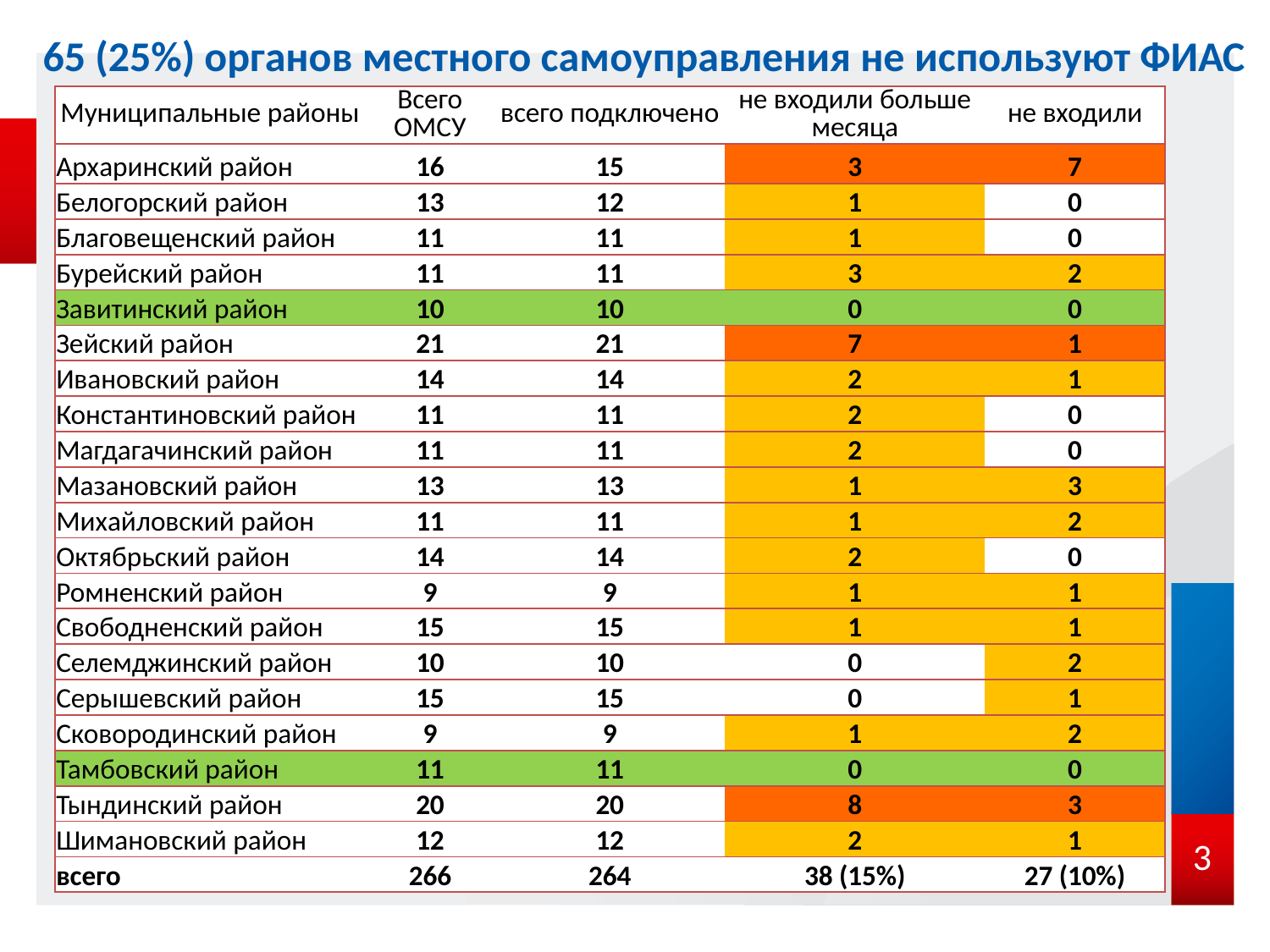

65 (25%) органов местного самоуправления не используют ФИАС
| Муниципальные районы | Всего ОМСУ | всего подключено | не входили больше месяца | не входили |
| --- | --- | --- | --- | --- |
| Архаринский район | 16 | 15 | 3 | 7 |
| Белогорский район | 13 | 12 | 1 | 0 |
| Благовещенский район | 11 | 11 | 1 | 0 |
| Бурейский район | 11 | 11 | 3 | 2 |
| Завитинский район | 10 | 10 | 0 | 0 |
| Зейский район | 21 | 21 | 7 | 1 |
| Ивановский район | 14 | 14 | 2 | 1 |
| Константиновский район | 11 | 11 | 2 | 0 |
| Магдагачинский район | 11 | 11 | 2 | 0 |
| Мазановский район | 13 | 13 | 1 | 3 |
| Михайловский район | 11 | 11 | 1 | 2 |
| Октябрьский район | 14 | 14 | 2 | 0 |
| Ромненский район | 9 | 9 | 1 | 1 |
| Свободненский район | 15 | 15 | 1 | 1 |
| Селемджинский район | 10 | 10 | 0 | 2 |
| Серышевский район | 15 | 15 | 0 | 1 |
| Сковородинский район | 9 | 9 | 1 | 2 |
| Тамбовский район | 11 | 11 | 0 | 0 |
| Тындинский район | 20 | 20 | 8 | 3 |
| Шимановский район | 12 | 12 | 2 | 1 |
| всего | 266 | 264 | 38 (15%) | 27 (10%) |
3